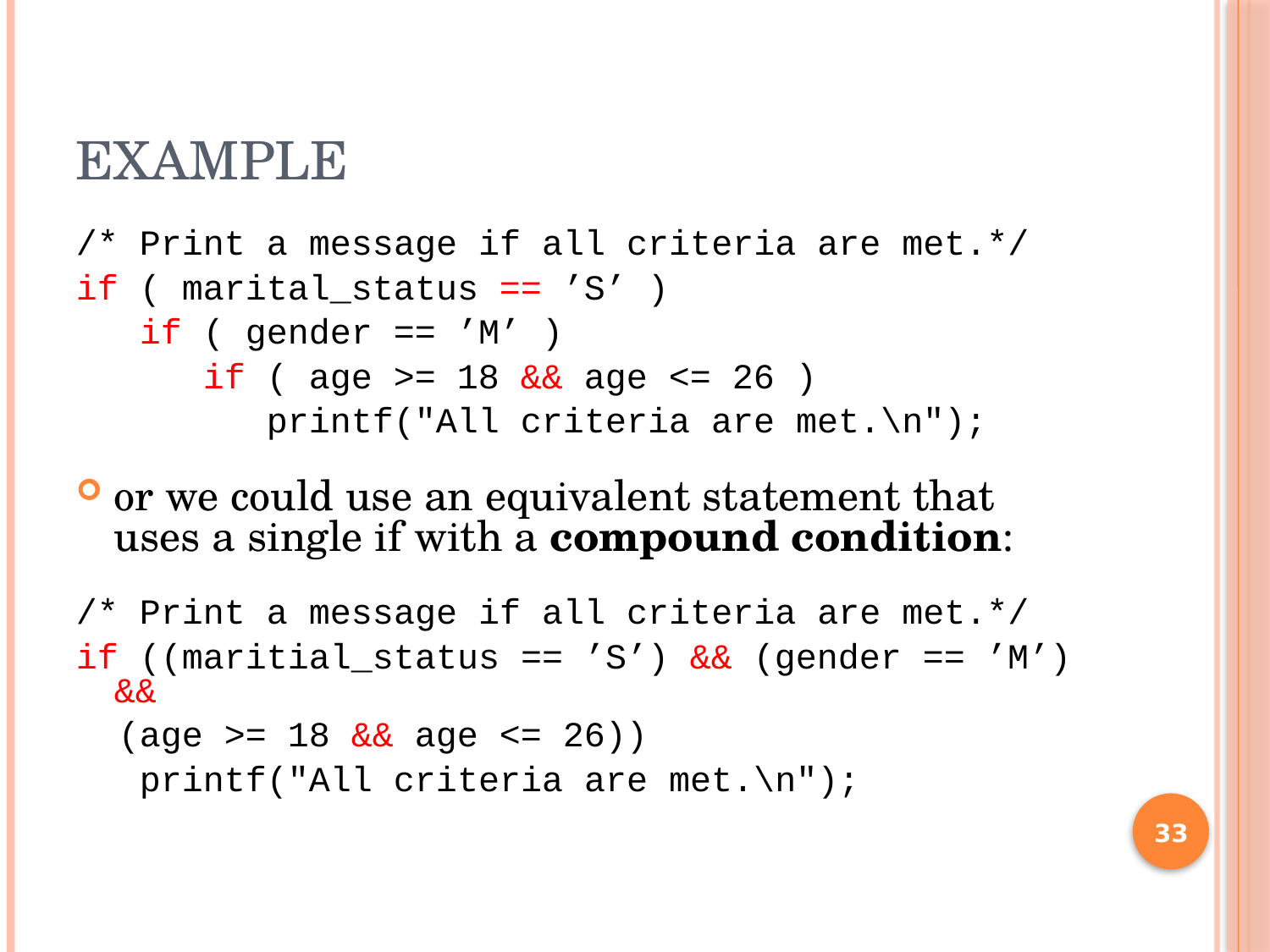

# Example
/* Print a message if all criteria are met.*/
if ( marital_status == ’S’ )
   if ( gender == ’M’ )
      if ( age >= 18 && age <= 26 )
         printf("All criteria are met.\n");

or we could use an equivalent statement that uses a single if with a compound condition:

/* Print a message if all criteria are met.*/
if ((maritial_status == ’S’) && (gender == ’M’) &&
  (age >= 18 && age <= 26))
   printf("All criteria are met.\n");
33